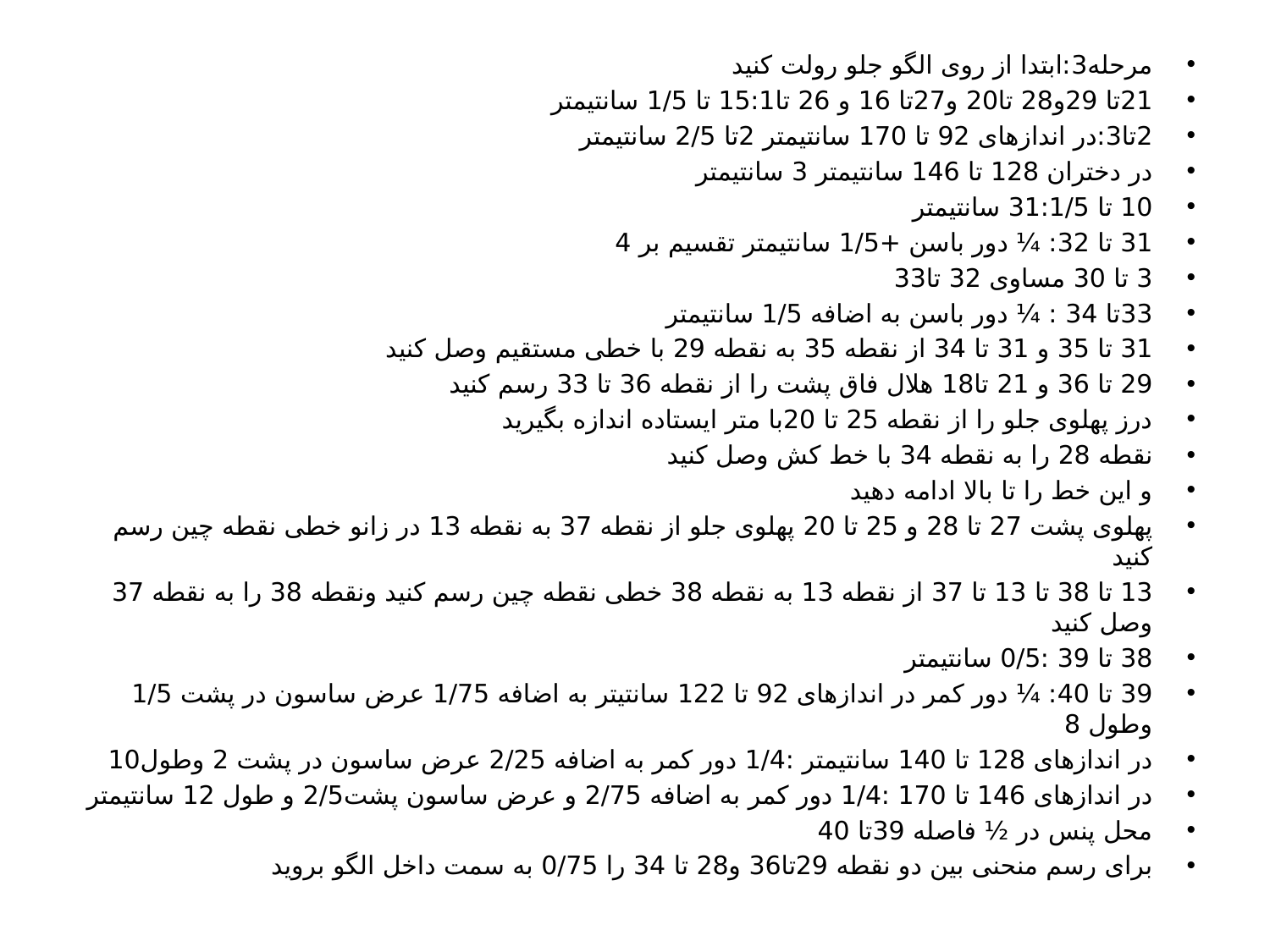

مرحله3:ابتدا از روی الگو جلو رولت کنید
21تا 29و28 تا20 و27تا 16 و 26 تا15:1 تا 1/5 سانتیمتر
2تا3:در اندازهای 92 تا 170 سانتیمتر 2تا 2/5 سانتیمتر
در دختران 128 تا 146 سانتیمتر 3 سانتیمتر
10 تا 31:1/5 سانتیمتر
31 تا 32: ¼ دور باسن +1/5 سانتیمتر تقسیم بر 4
3 تا 30 مساوی 32 تا33
33تا 34 : ¼ دور باسن به اضافه 1/5 سانتیمتر
31 تا 35 و 31 تا 34 از نقطه 35 به نقطه 29 با خطی مستقیم وصل کنید
29 تا 36 و 21 تا18 هلال فاق پشت را از نقطه 36 تا 33 رسم کنید
درز پهلوی جلو را از نقطه 25 تا 20با متر ایستاده اندازه بگیرید
نقطه 28 را به نقطه 34 با خط کش وصل کنید
و این خط را تا بالا ادامه دهید
پهلوی پشت 27 تا 28 و 25 تا 20 پهلوی جلو از نقطه 37 به نقطه 13 در زانو خطی نقطه چین رسم کنید
13 تا 38 تا 13 تا 37 از نقطه 13 به نقطه 38 خطی نقطه چین رسم کنید ونقطه 38 را به نقطه 37 وصل کنید
38 تا 39 :0/5 سانتیمتر
39 تا 40: ¼ دور کمر در اندازهای 92 تا 122 سانتیتر به اضافه 1/75 عرض ساسون در پشت 1/5 وطول 8
در اندازهای 128 تا 140 سانتیمتر :1/4 دور کمر به اضافه 2/25 عرض ساسون در پشت 2 وطول10
در اندازهای 146 تا 170 :1/4 دور کمر به اضافه 2/75 و عرض ساسون پشت2/5 و طول 12 سانتیمتر
محل پنس در ½ فاصله 39تا 40
برای رسم منحنی بین دو نقطه 29تا36 و28 تا 34 را 0/75 به سمت داخل الگو بروید